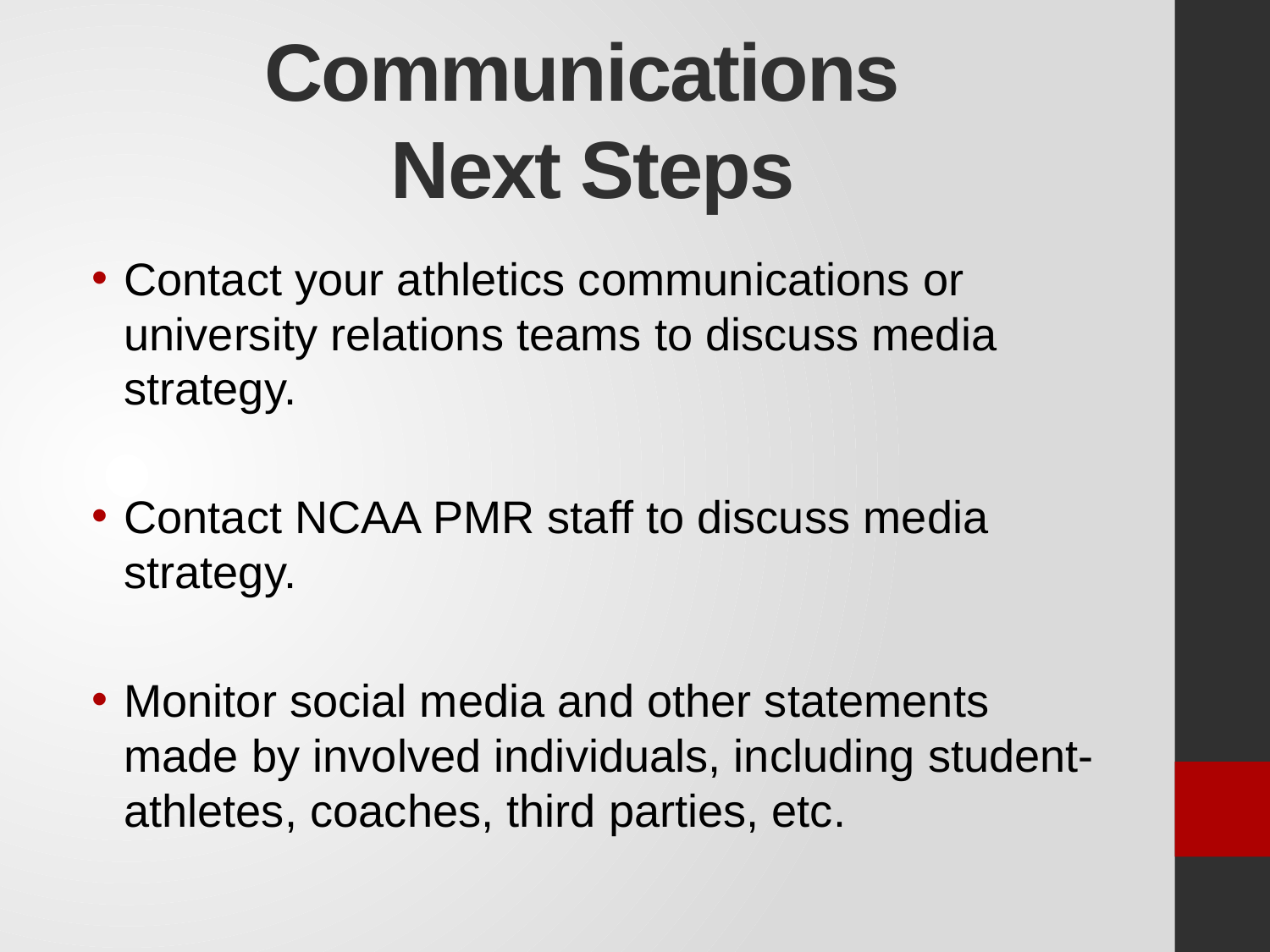

# Communications Next Steps
Contact your athletics communications or university relations teams to discuss media strategy.

Contact NCAA PMR staff to discuss media strategy.

Monitor social media and other statements made by involved individuals, including student-athletes, coaches, third parties, etc.